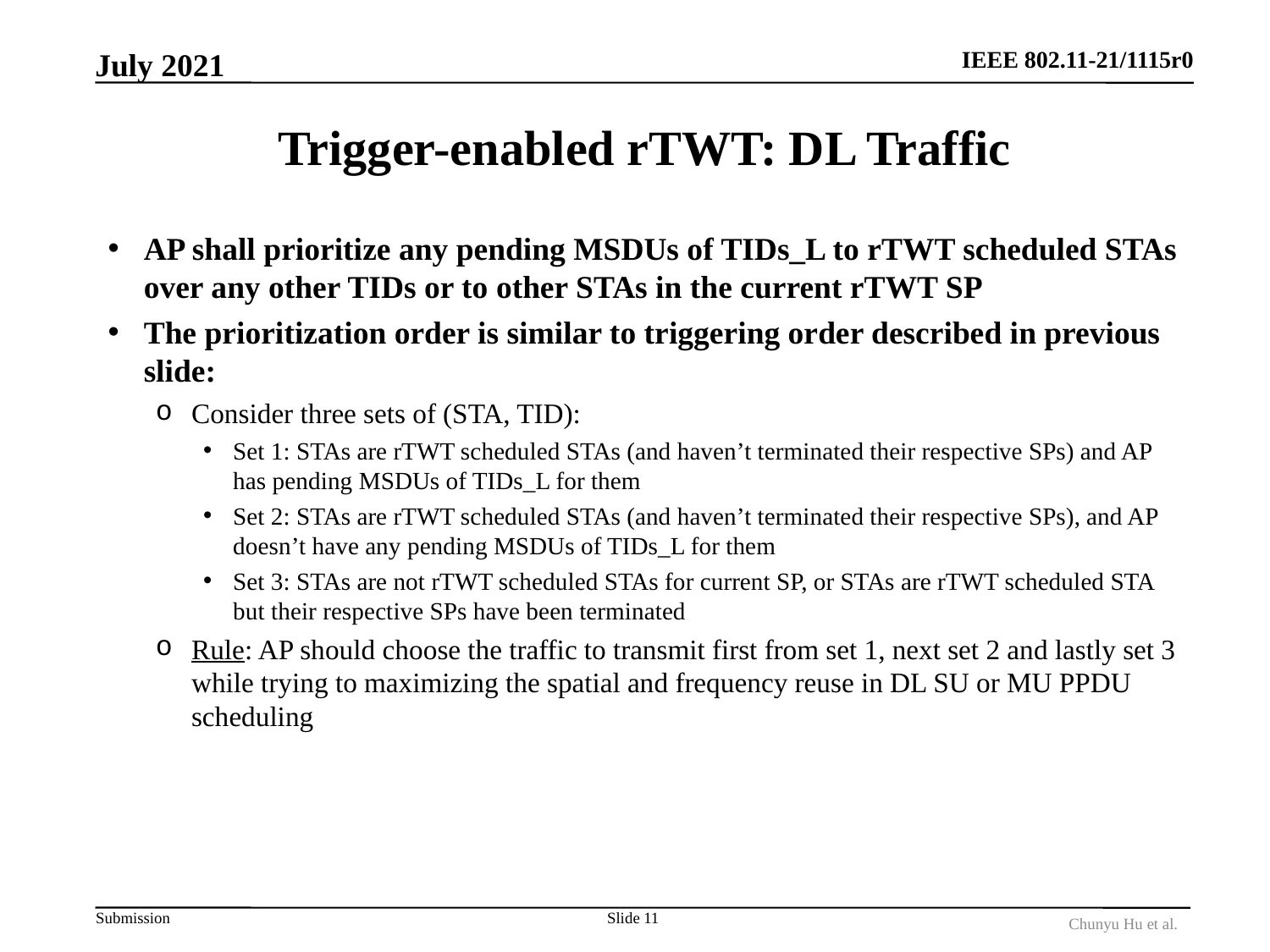

July 2021
# Trigger-enabled rTWT: DL Traffic
AP shall prioritize any pending MSDUs of TIDs_L to rTWT scheduled STAs over any other TIDs or to other STAs in the current rTWT SP
The prioritization order is similar to triggering order described in previous slide:
Consider three sets of (STA, TID):
Set 1: STAs are rTWT scheduled STAs (and haven’t terminated their respective SPs) and AP has pending MSDUs of TIDs_L for them
Set 2: STAs are rTWT scheduled STAs (and haven’t terminated their respective SPs), and AP doesn’t have any pending MSDUs of TIDs_L for them
Set 3: STAs are not rTWT scheduled STAs for current SP, or STAs are rTWT scheduled STA but their respective SPs have been terminated
Rule: AP should choose the traffic to transmit first from set 1, next set 2 and lastly set 3 while trying to maximizing the spatial and frequency reuse in DL SU or MU PPDU scheduling

Slide 11
Chunyu Hu et al.